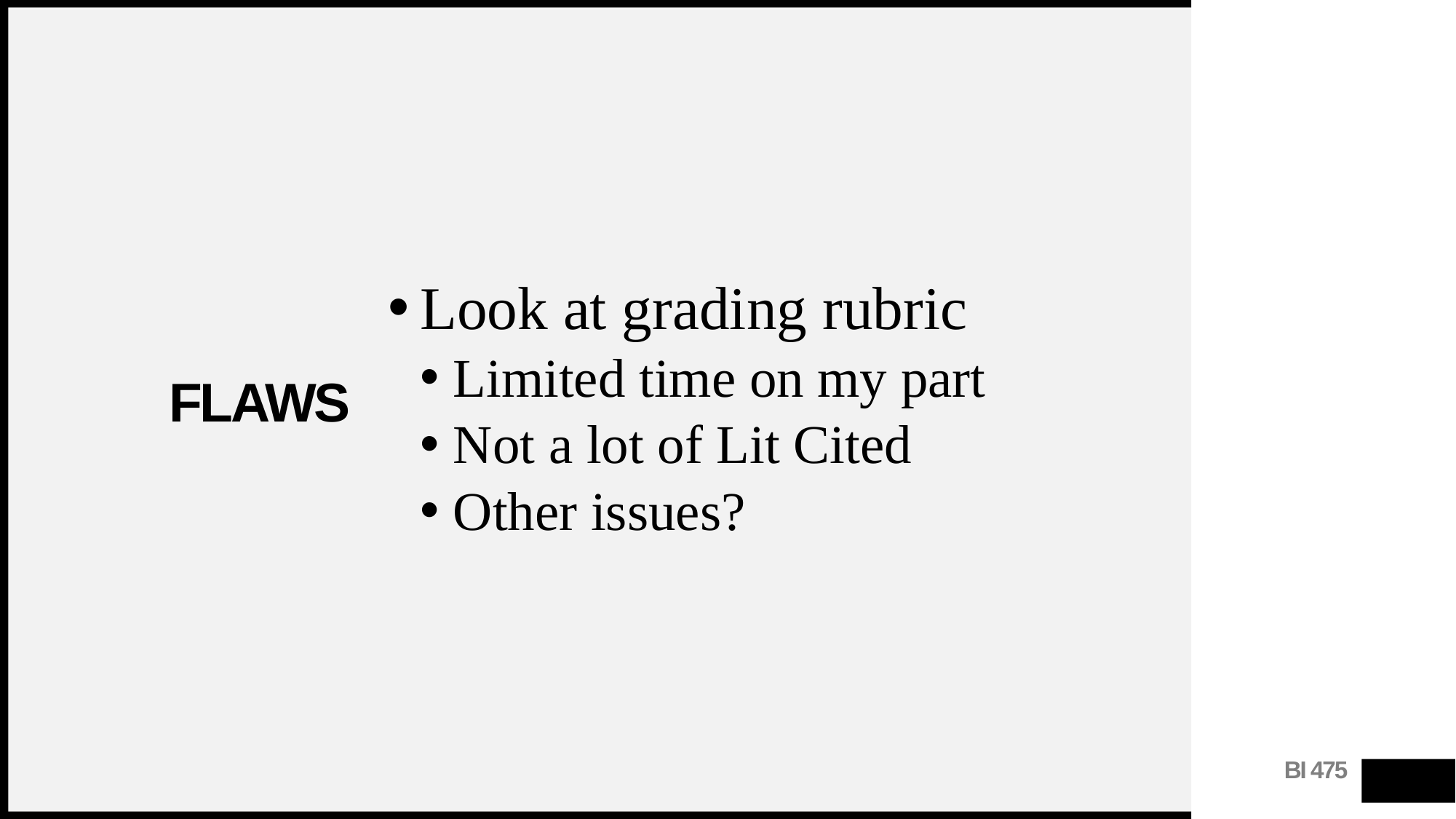

# FLAWS
Look at grading rubric
Limited time on my part
Not a lot of Lit Cited
Other issues?